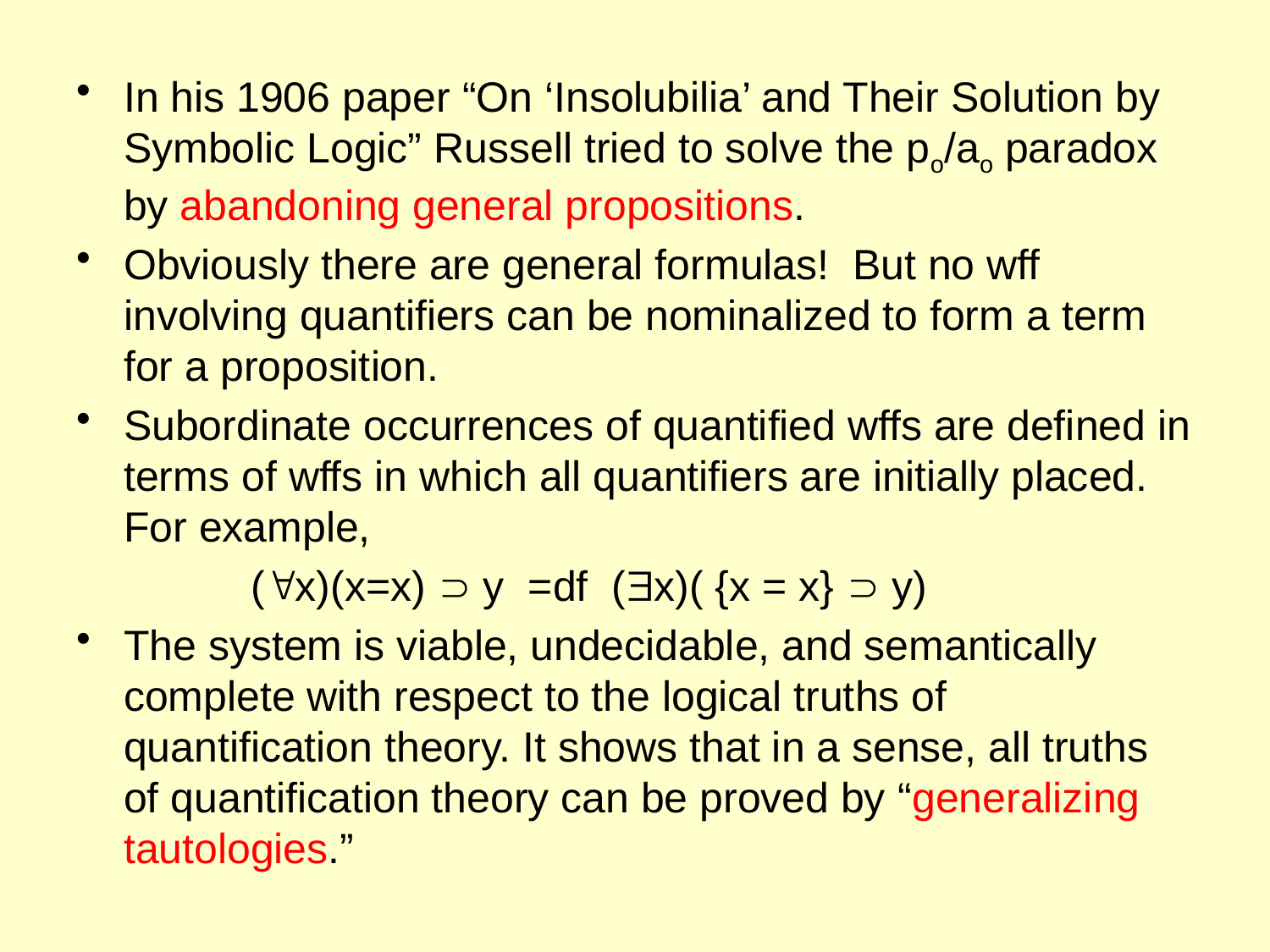

In his 1906 paper “On ‘Insolubilia’ and Their Solution by Symbolic Logic” Russell tried to solve the po/ao paradox by abandoning general propositions.
Obviously there are general formulas!  But no wff involving quantifiers can be nominalized to form a term for a proposition.
Subordinate occurrences of quantified wffs are defined in terms of wffs in which all quantifiers are initially placed.  For example,
 		(∀x)(x=x) ⊃ y  =df  (∃x)( {x = x} ⊃ y)
The system is viable, undecidable, and semantically complete with respect to the logical truths of quantification theory. It shows that in a sense, all truths of quantification theory can be proved by “generalizing tautologies.”